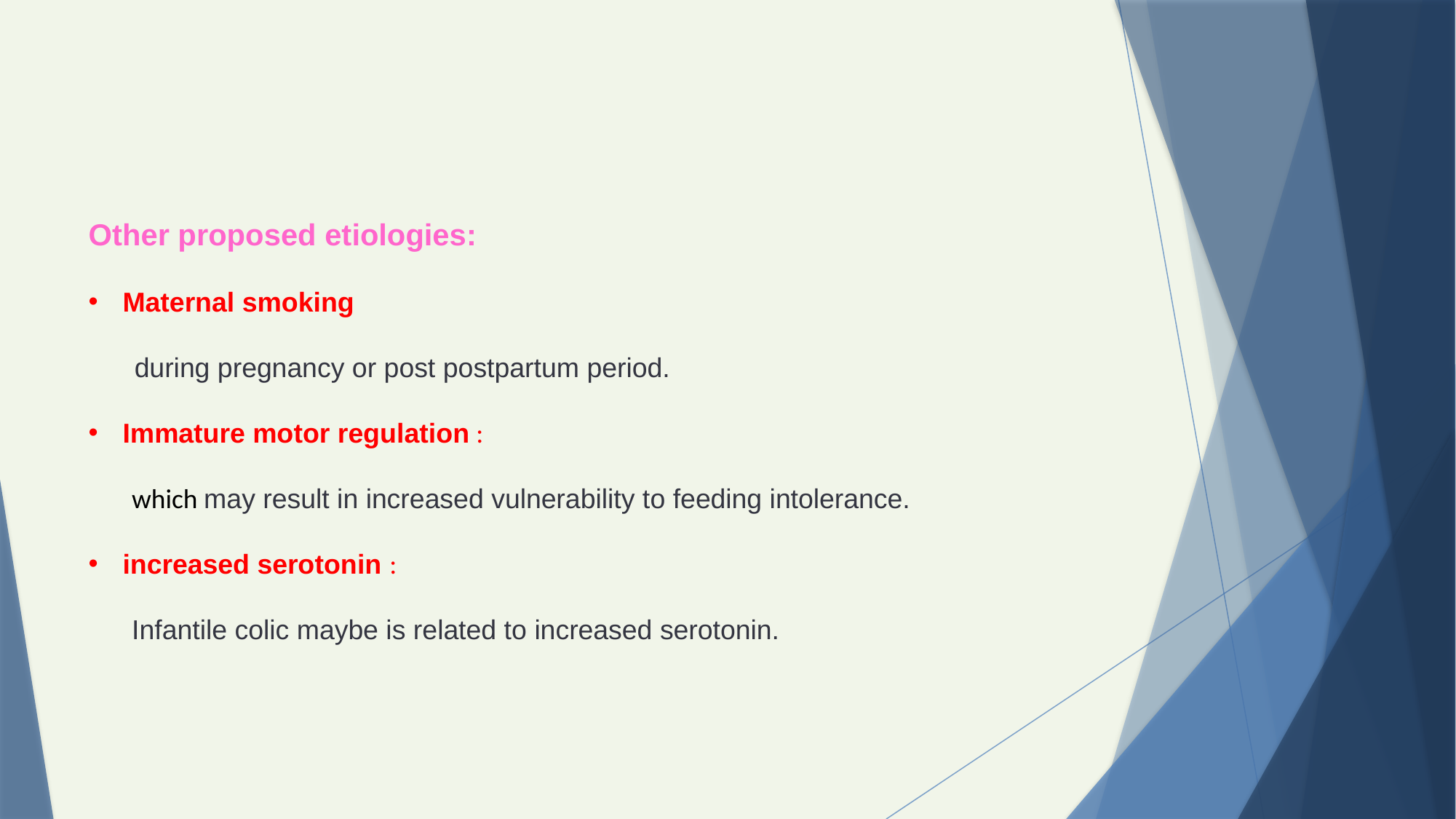

Other proposed etiologies:
Maternal smoking
      during pregnancy or post postpartum period.
Immature motor regulation :
       which may result in increased vulnerability to feeding intolerance.
increased serotonin :
       Infantile colic maybe is related to increased serotonin.